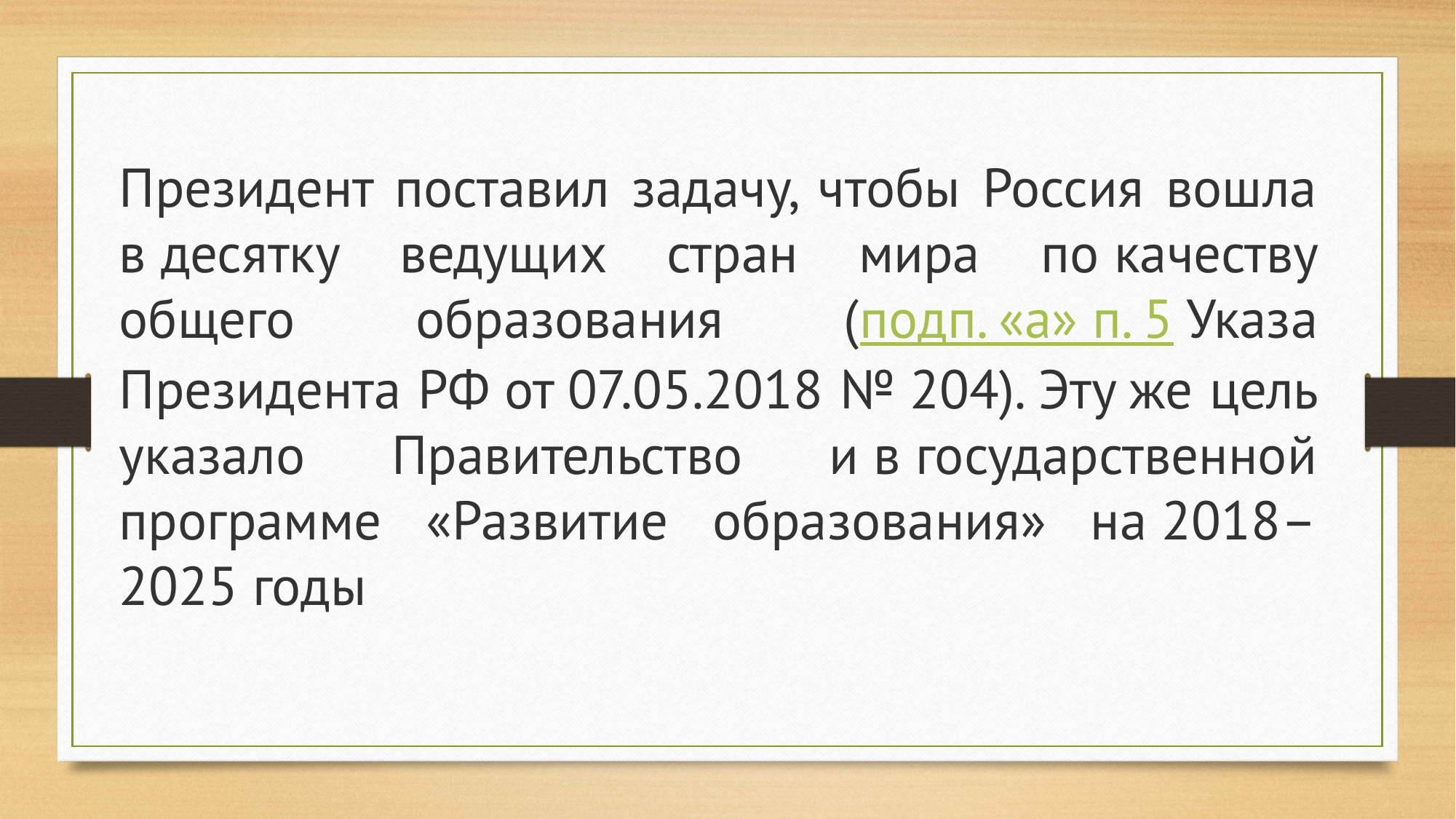

Президент поставил задачу, чтобы Россия вошла в десятку ведущих стран мира по качеству общего образования (подп. «а» п. 5 Указа Президента РФ от 07.05.2018 № 204). Эту же цель указало Правительство и в государственной программе «Развитие образования» на 2018–2025 годы